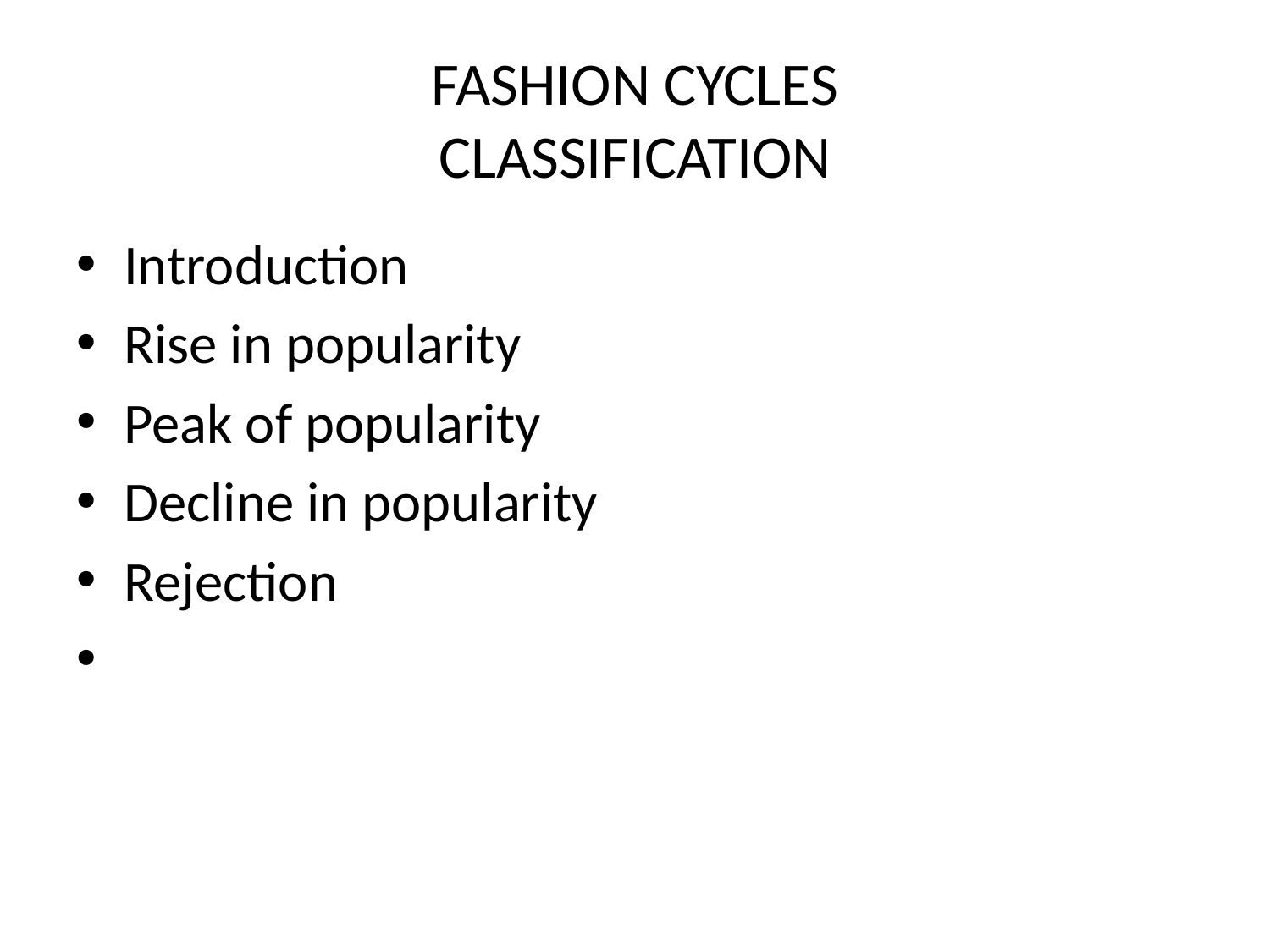

# FASHION CYCLES CLASSIFICATION
Introduction
Rise in popularity
Peak of popularity
Decline in popularity
Rejection